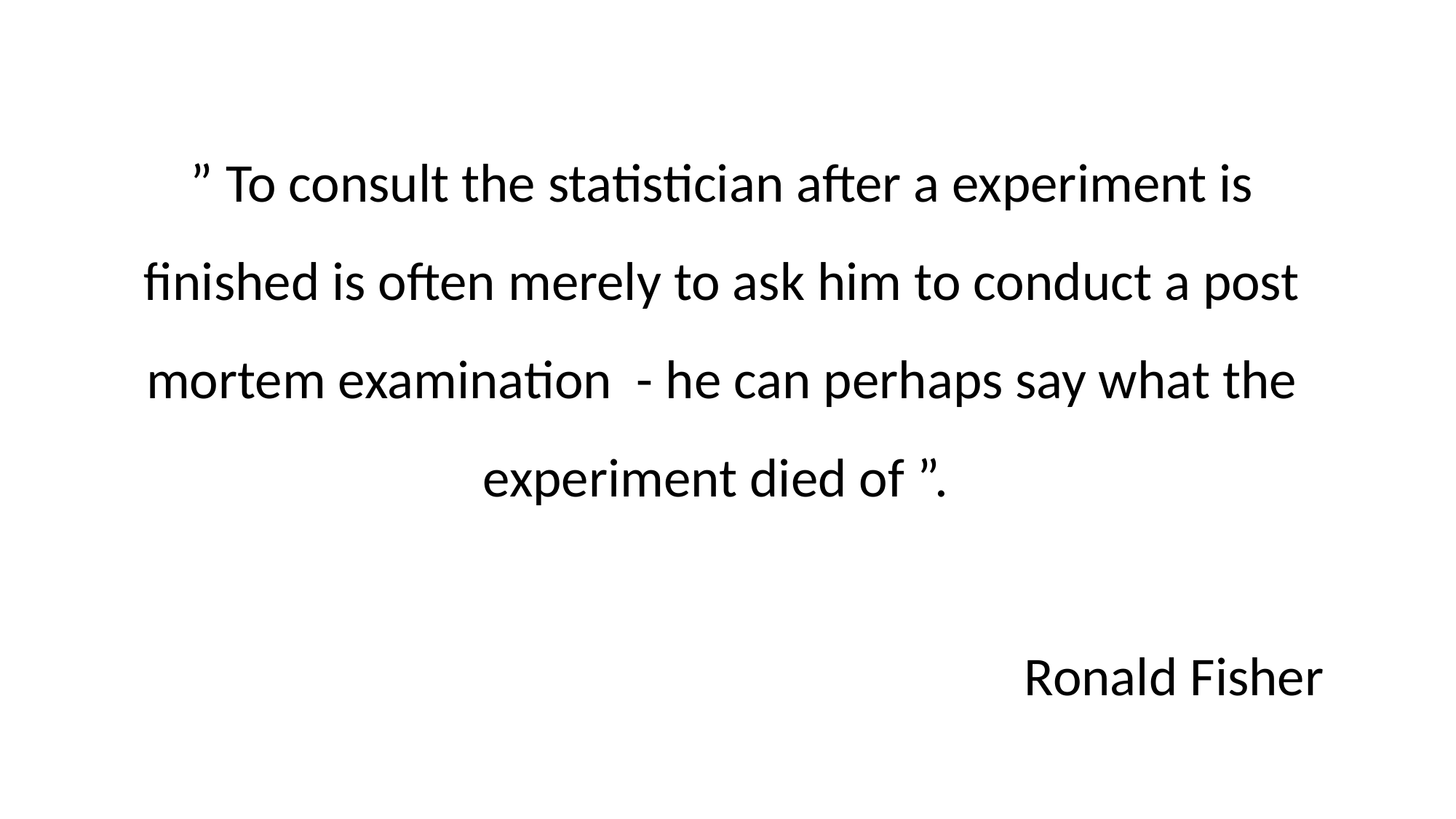

” To consult the statistician after a experiment is finished is often merely to ask him to conduct a post mortem examination  - he can perhaps say what the experiment died of ”.
Ronald Fisher